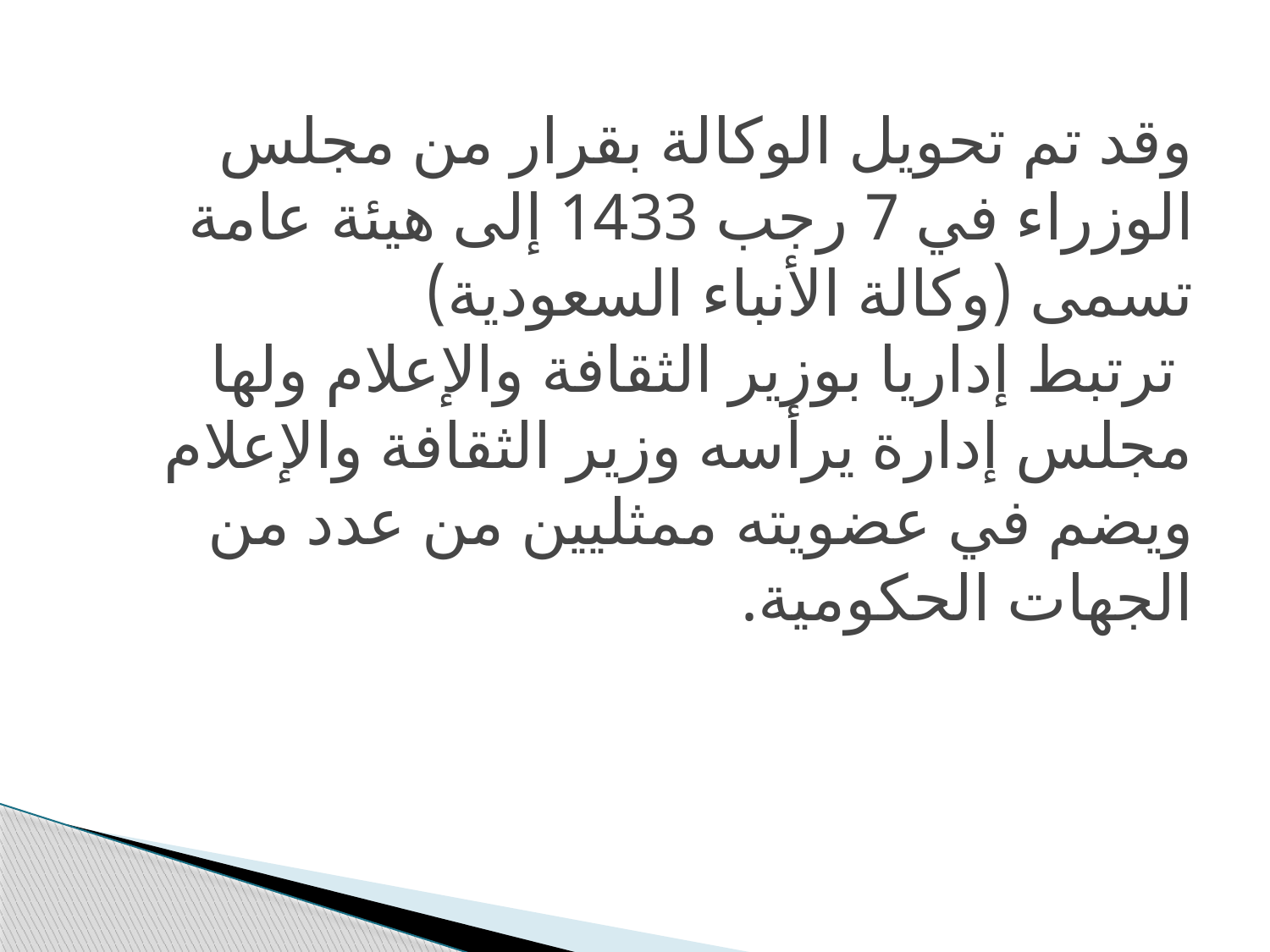

# وقد تم تحويل الوكالة بقرار من مجلس الوزراء في 7 رجب 1433 إلى هيئة عامة تسمى (وكالة الأنباء السعودية) ترتبط إداريا بوزير الثقافة والإعلام ولها مجلس إدارة يرأسه وزير الثقافة والإعلام ويضم في عضويته ممثليين من عدد من الجهات الحكومية.